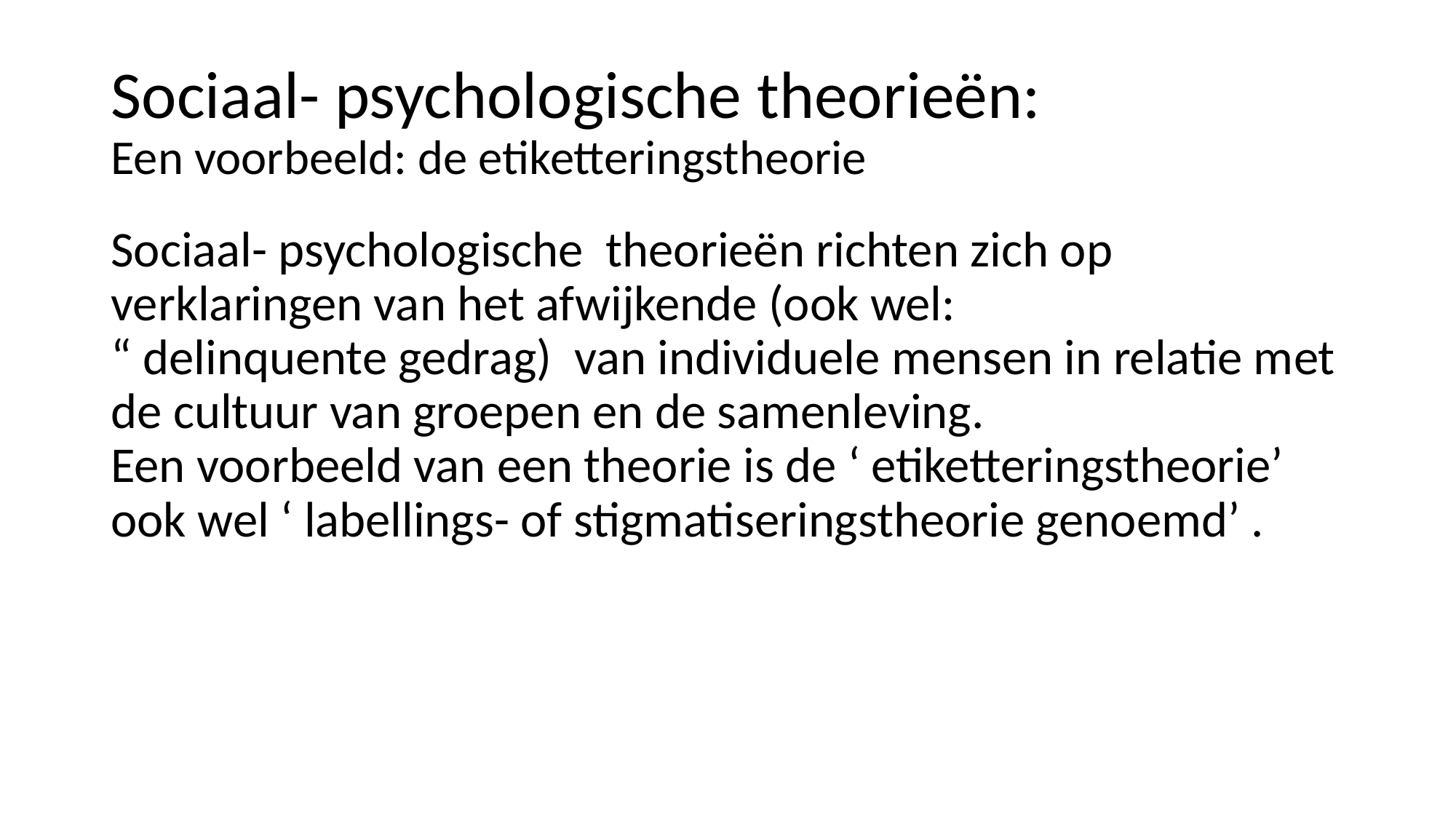

# Sociaal- psychologische theorieën: Een voorbeeld: de etiketteringstheorie
Sociaal- psychologische  theorieën richten zich op verklaringen van het afwijkende (ook wel:
“ delinquente gedrag)  van individuele mensen in relatie met de cultuur van groepen en de samenleving.
Een voorbeeld van een theorie is de ‘ etiketteringstheorie’ ook wel ‘ labellings- of stigmatiseringstheorie genoemd’ .